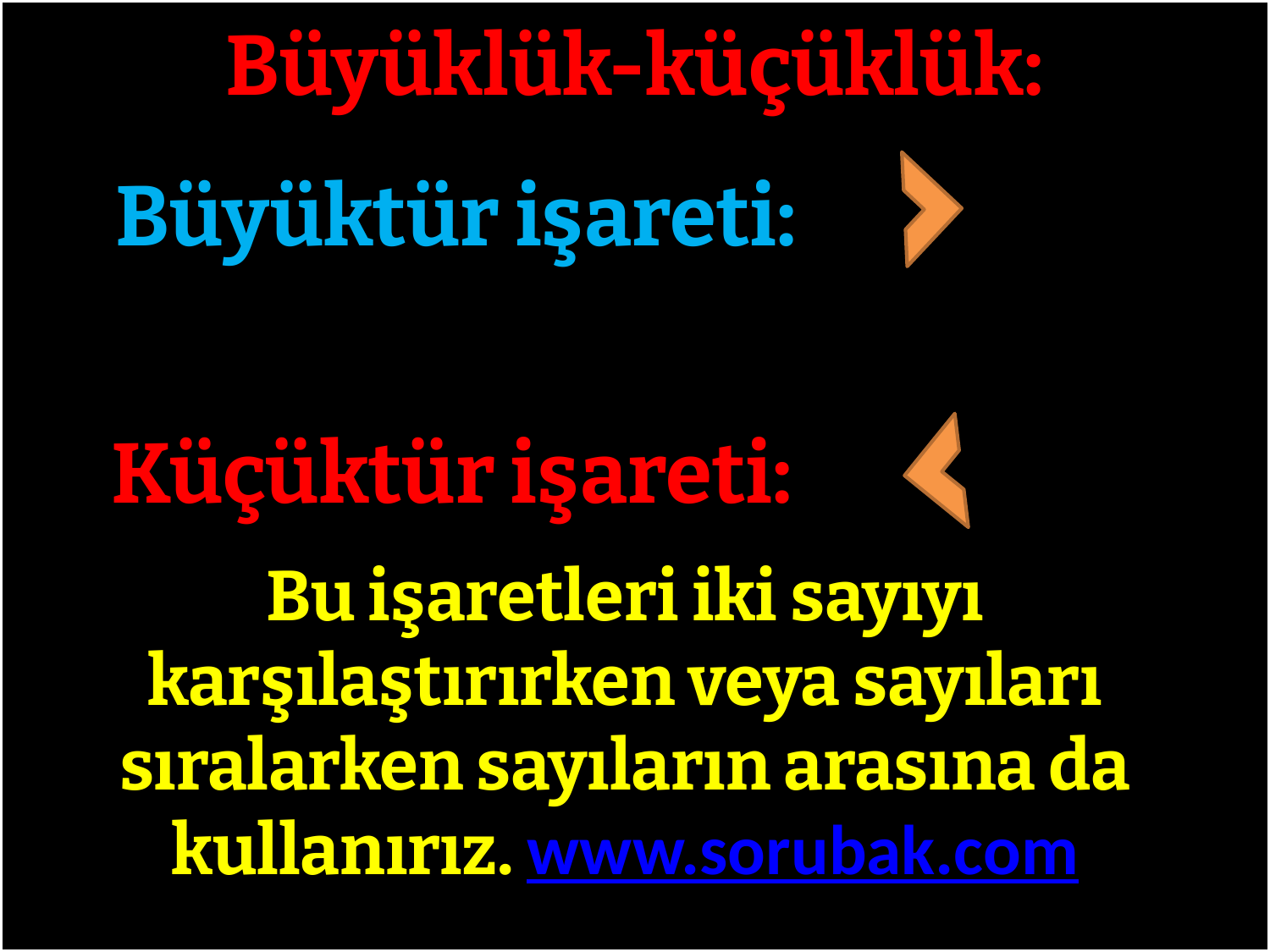

Büyüklük-küçüklük:
Büyüktür işareti:

#
Küçüktür işareti:

Bu işaretleri iki sayıyı karşılaştırırken veya sayıları sıralarken sayıların arasına da kullanırız. www.sorubak.com